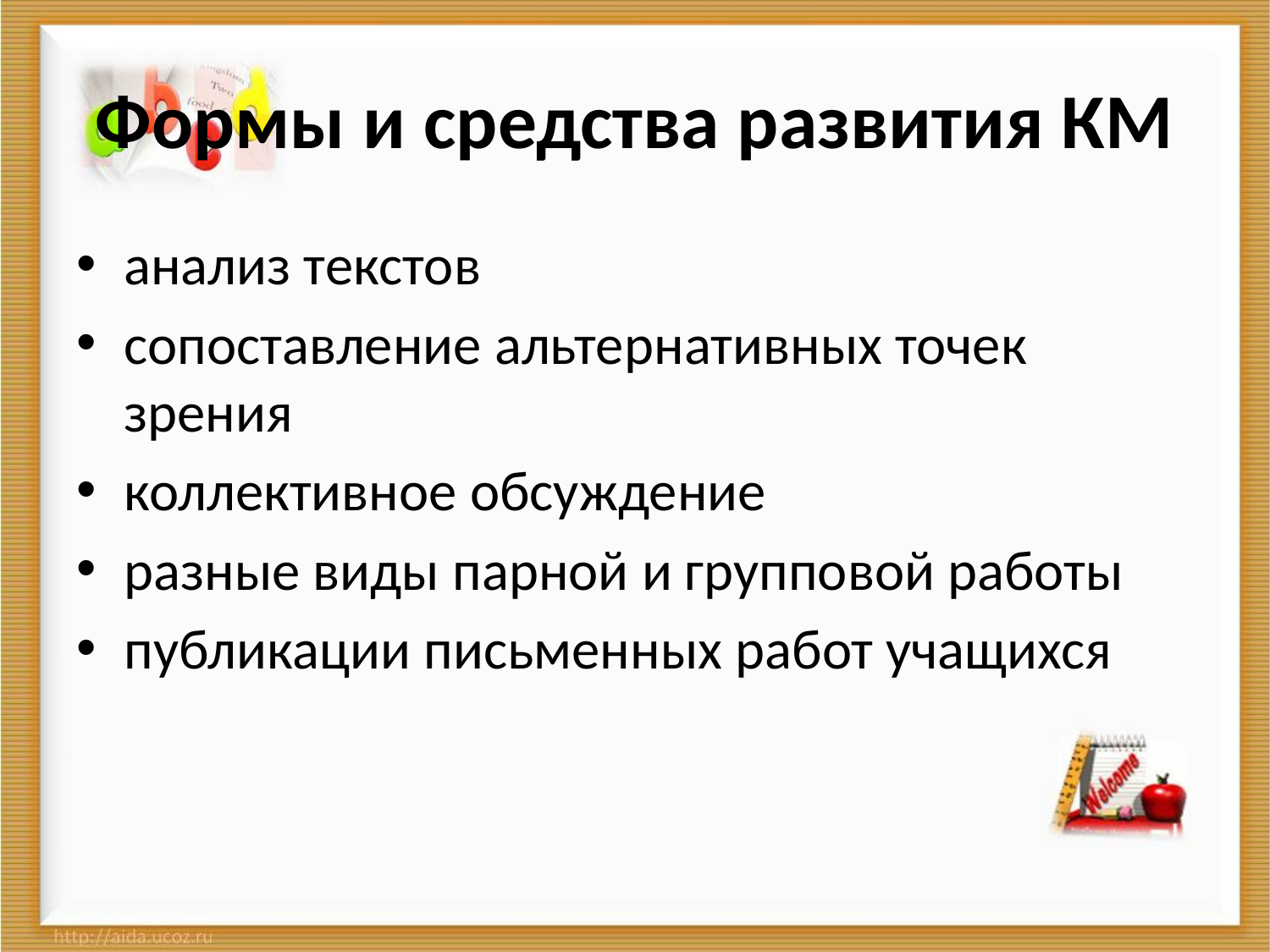

# Формы и средства развития КМ
анализ текстов
сопоставление альтернативных точек зрения
коллективное обсуждение
разные виды парной и групповой работы
публикации письменных работ учащихся